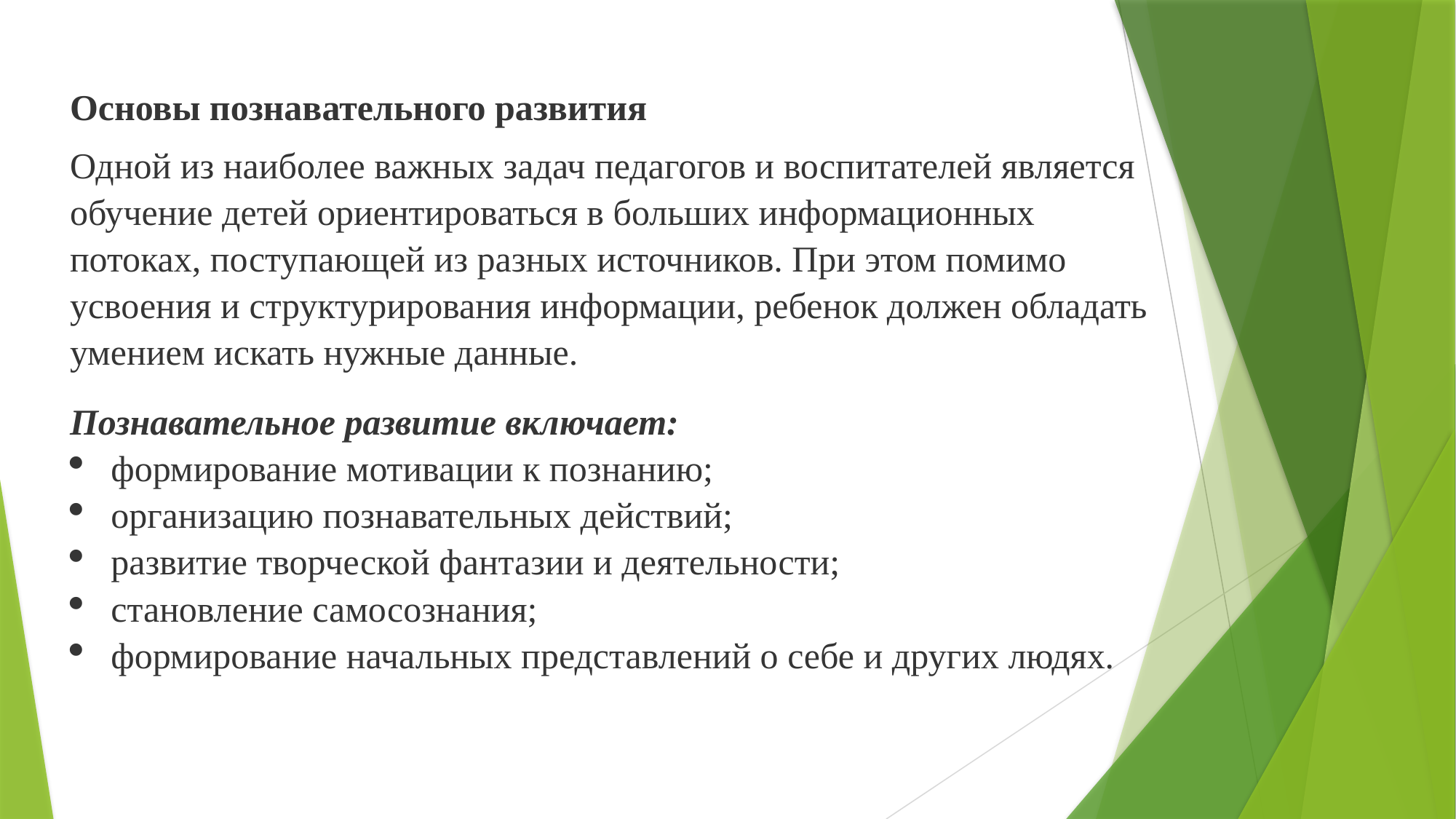

Основы познавательного развития
Одной из наиболее важных задач педагогов и воспитателей является обучение детей ориентироваться в больших информационных потоках, поступающей из разных источников. При этом помимо усвоения и структурирования информации, ребенок должен обладать умением искать нужные данные.
Познавательное развитие включает:
формирование мотивации к познанию;
организацию познавательных действий;
развитие творческой фантазии и деятельности;
становление самосознания;
формирование начальных представлений о себе и других людях.